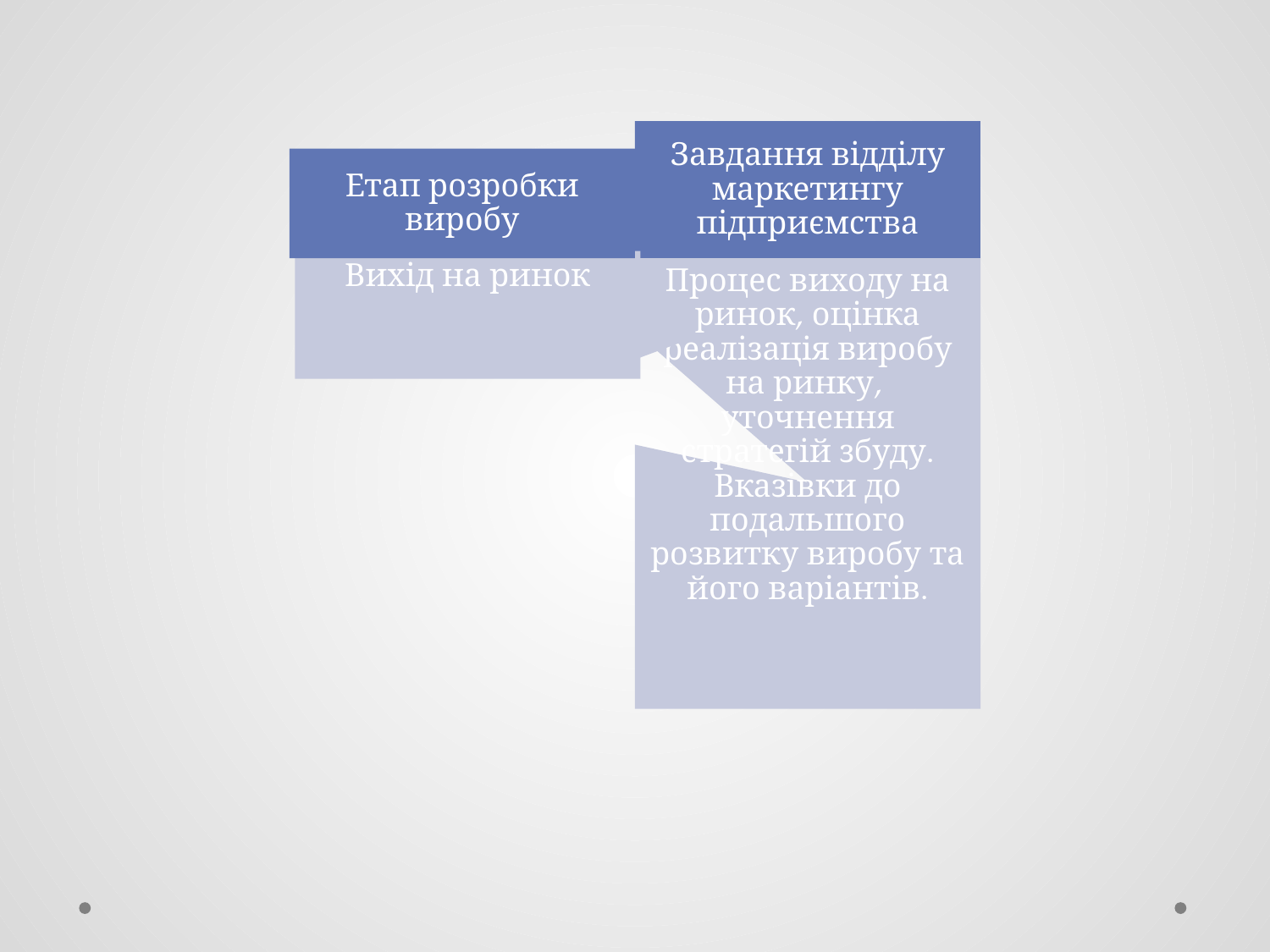

Процес виходу на ринок, оцінка реалізація виробу на ринку,  уточнення стратегій збуду. Вказівки до подальшого розвитку виробу та його варіантів.
Завдання відділу маркетингу підприємства
Вихід на ринок
Етап розробки виробу